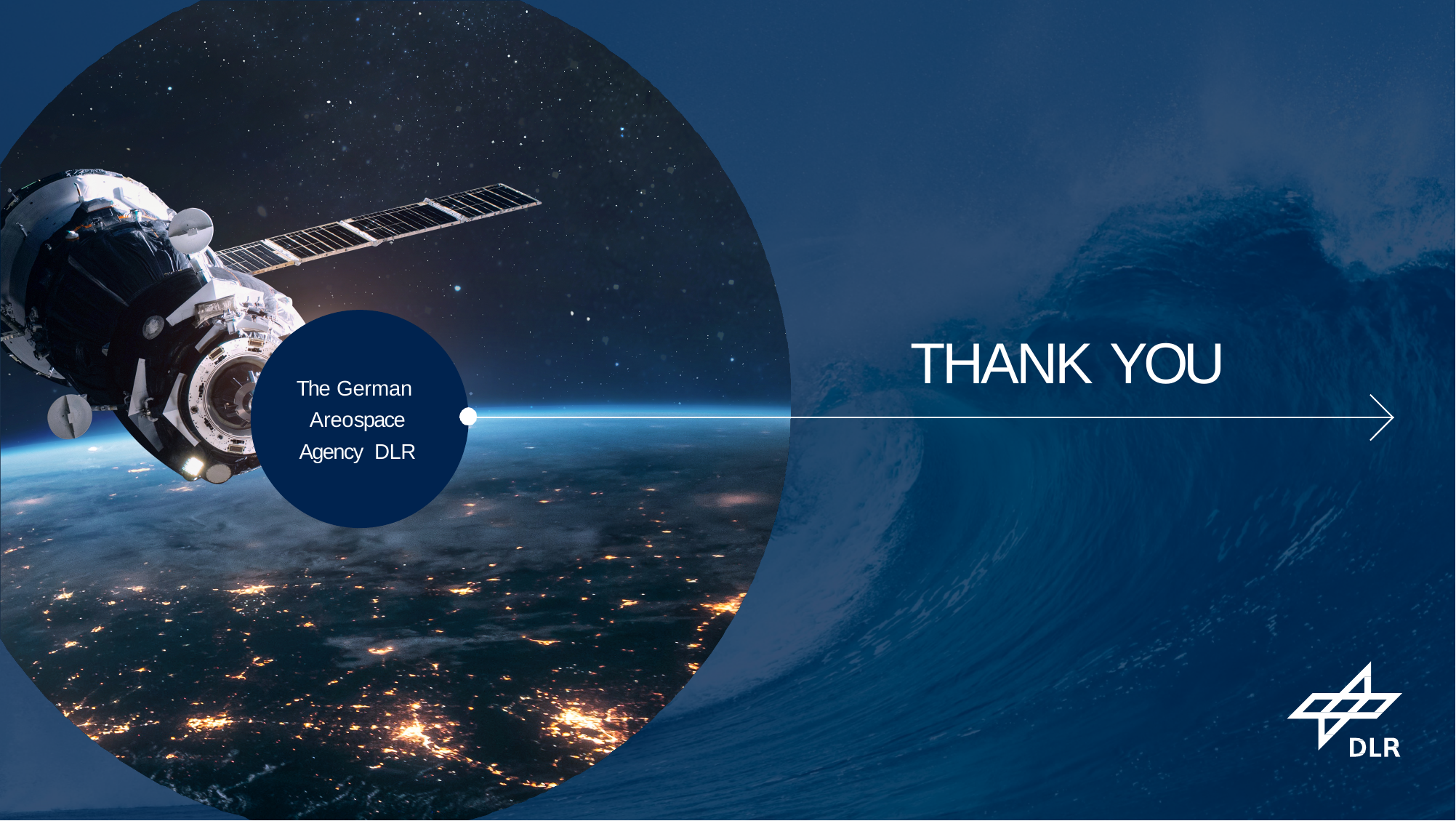

# THANK YOU
The German
Areospace Agency  DLR